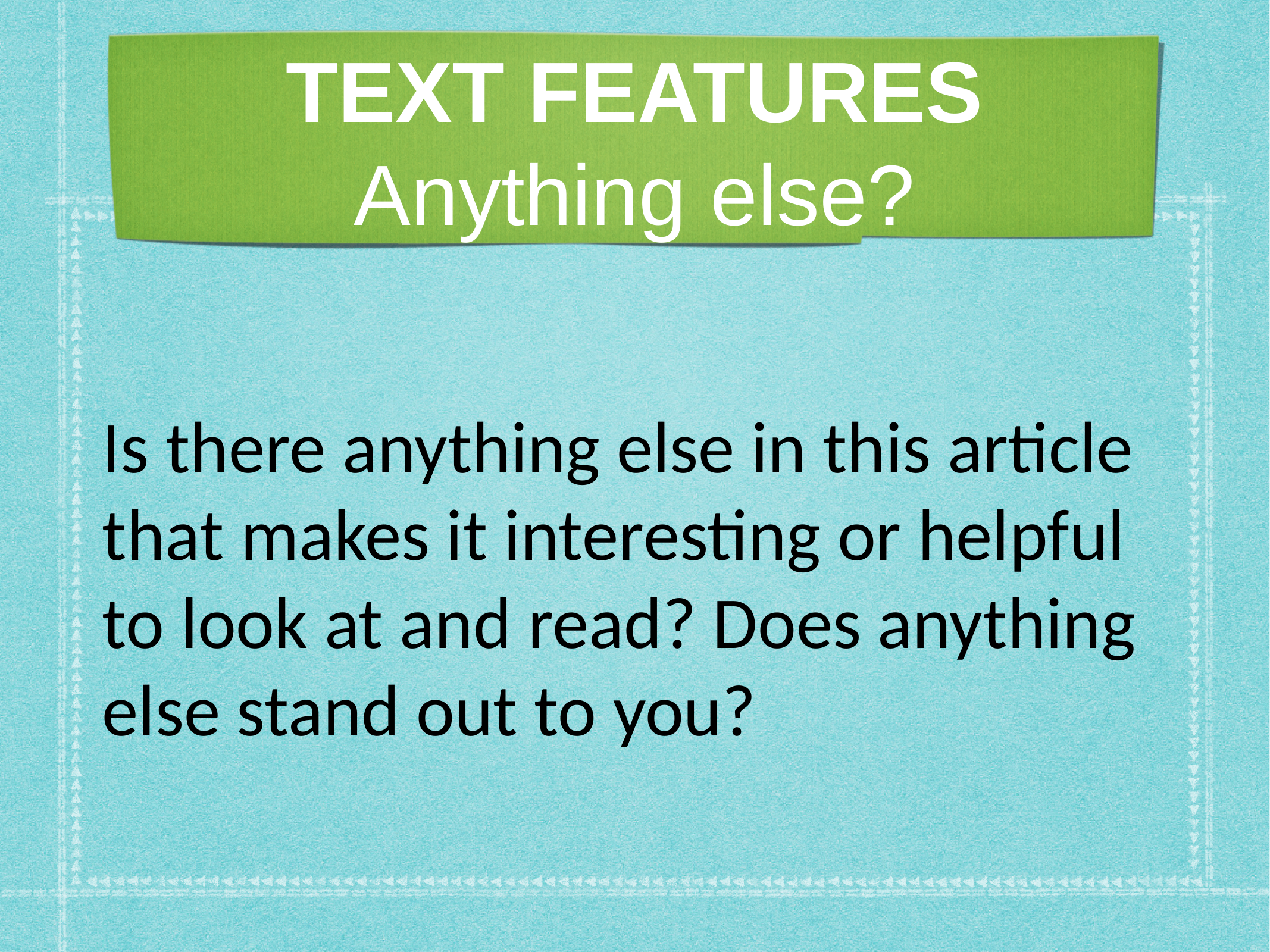

# TEXT FEATURES
Anything else?
Is there anything else in this article that makes it interesting or helpful to look at and read? Does anything else stand out to you?